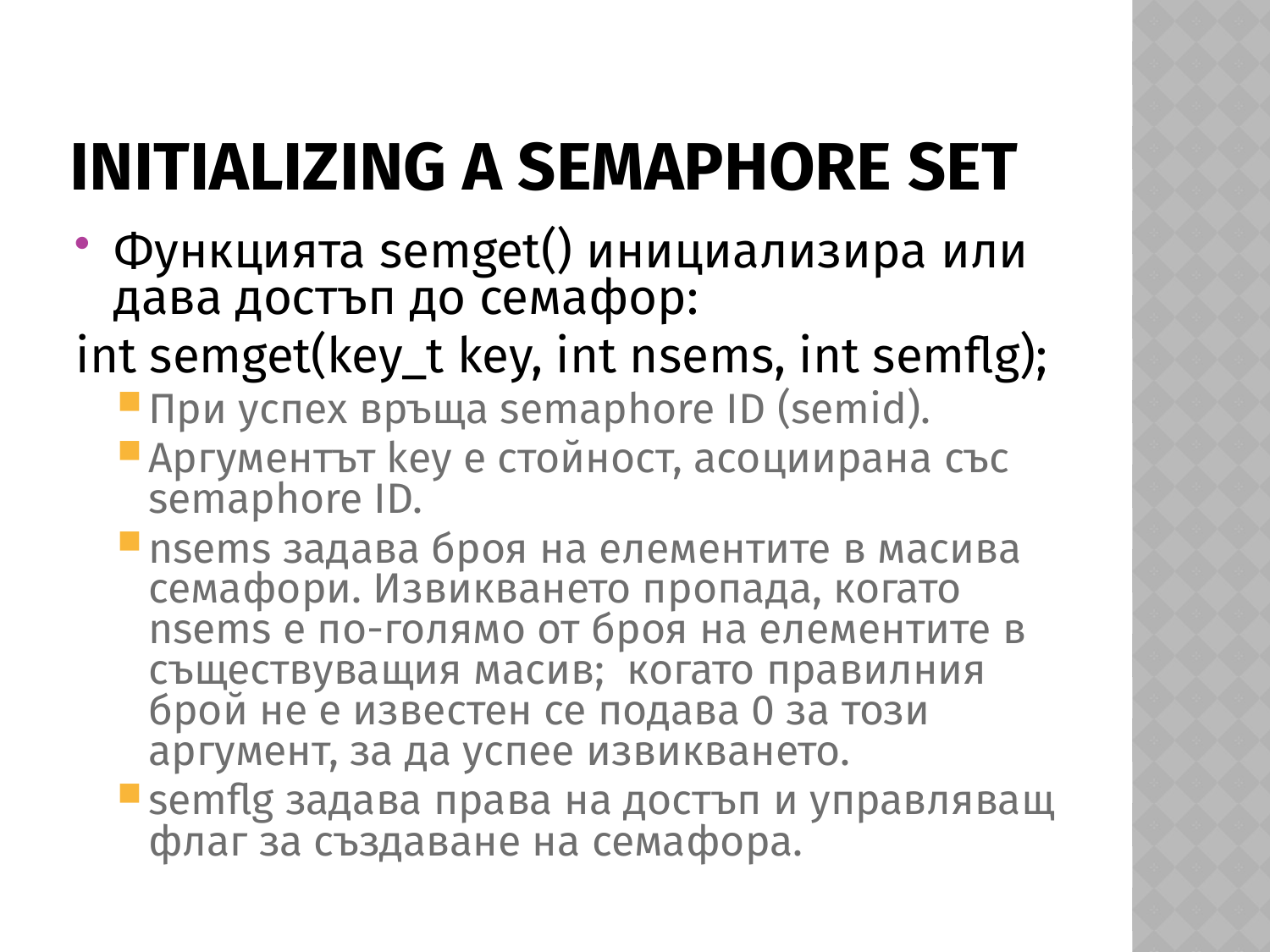

# Initializing a Semaphore Set
Функцията semget() инициализира или дава достъп до семафор:
int semget(key_t key, int nsems, int semflg);
При успех връща semaphore ID (semid).
Аргументът key е стойност, асоциирана със semaphore ID.
nsems задава броя на елементите в масива семафори. Извикването пропада, когато nsems е по-голямо от броя на елементите в съществуващия масив;  когато правилния брой не е известен се подава 0 за този аргумент, за да успее извикването.
semflg задава права на достъп и управляващ флаг за създаване на семафора.